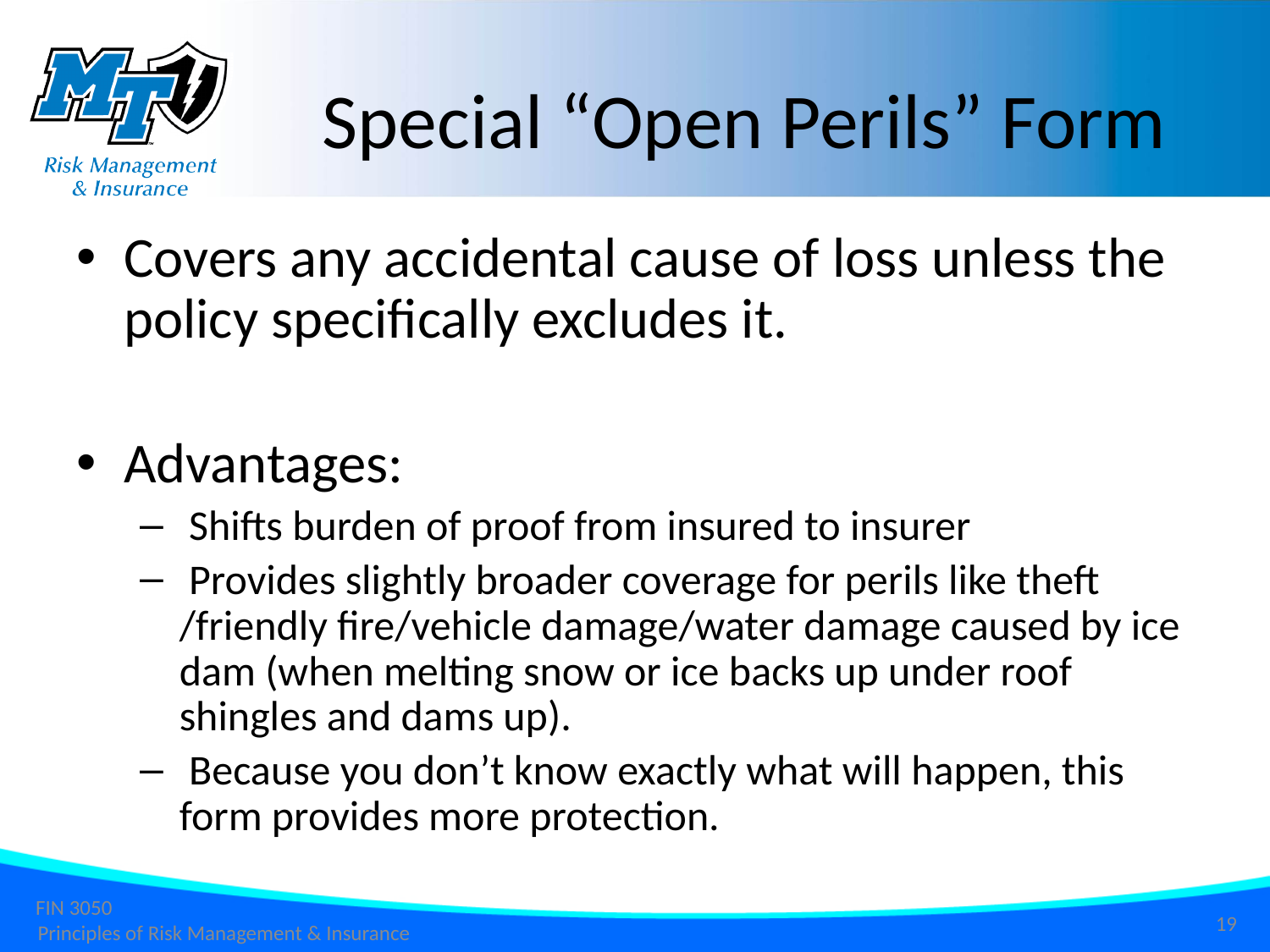

Special “Open Perils” Form
Covers any accidental cause of loss unless the policy specifically excludes it.

Advantages:
 Shifts burden of proof from insured to insurer
 Provides slightly broader coverage for perils like theft /friendly fire/vehicle damage/water damage caused by ice dam (when melting snow or ice backs up under roof shingles and dams up).
 Because you don’t know exactly what will happen, this form provides more protection.
19